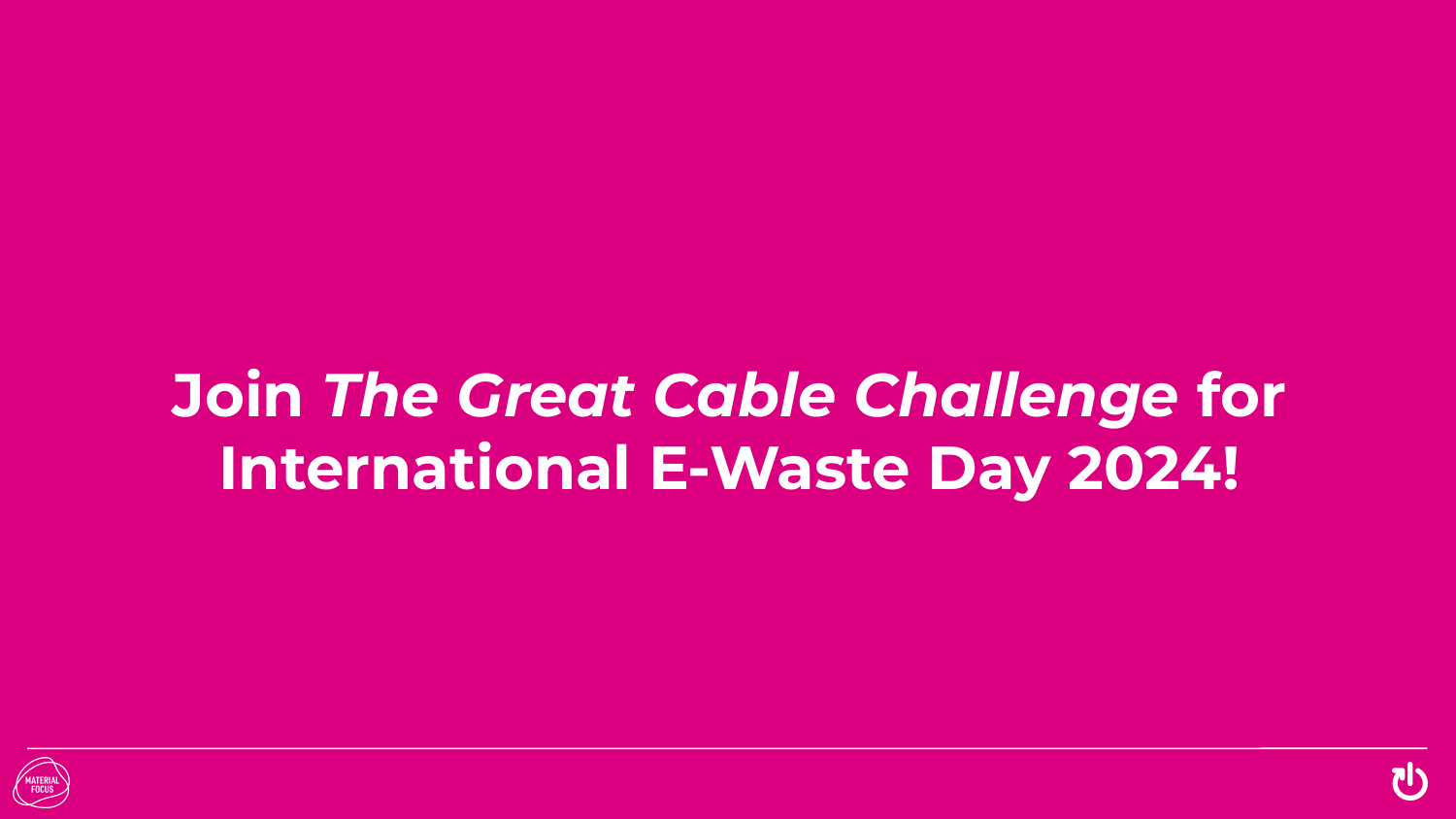

# Join The Great Cable Challenge for International E-Waste Day 2024!